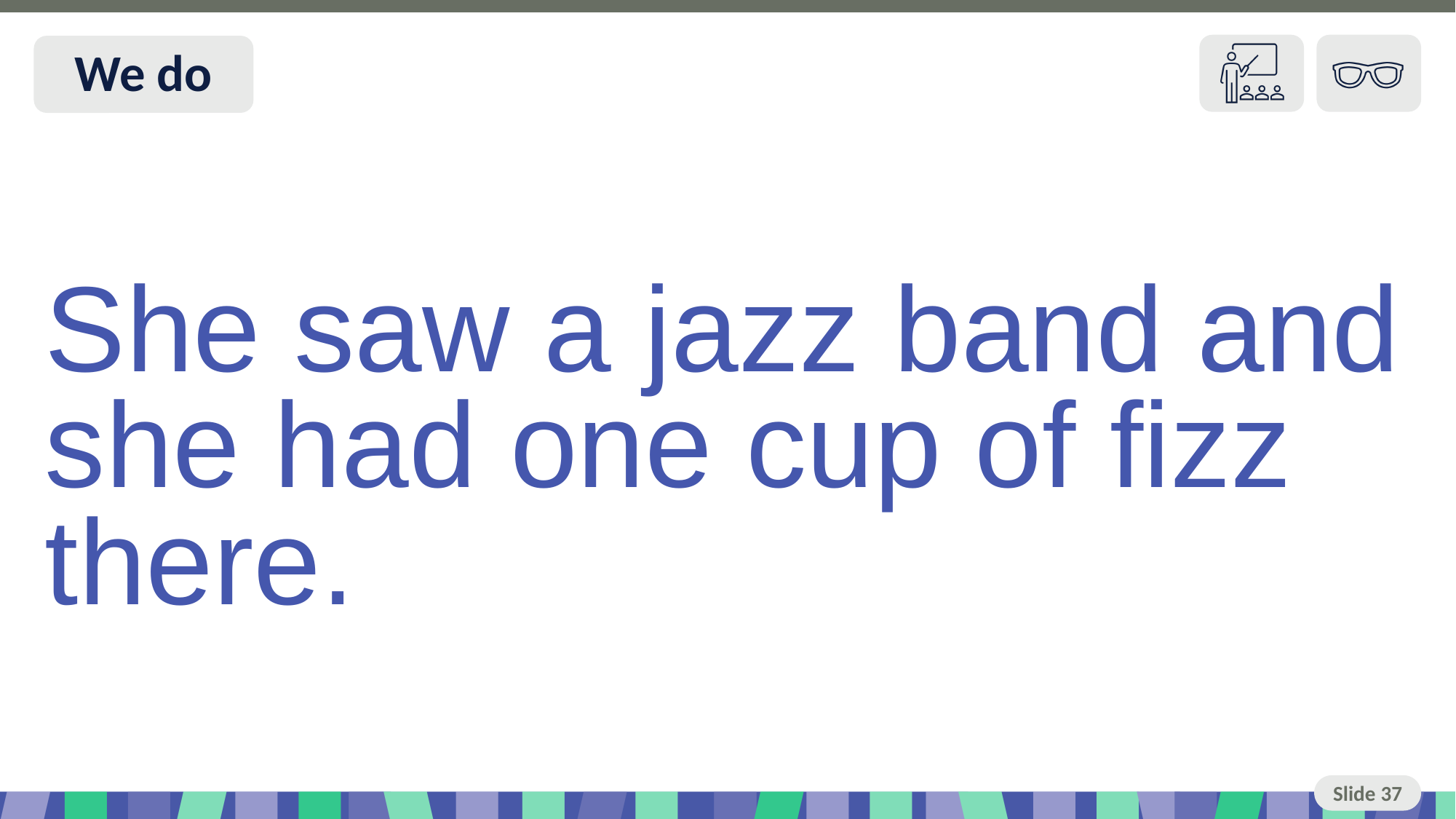

# Slide 37 We do
She saw a jazz band and she had one cup of fizz there.